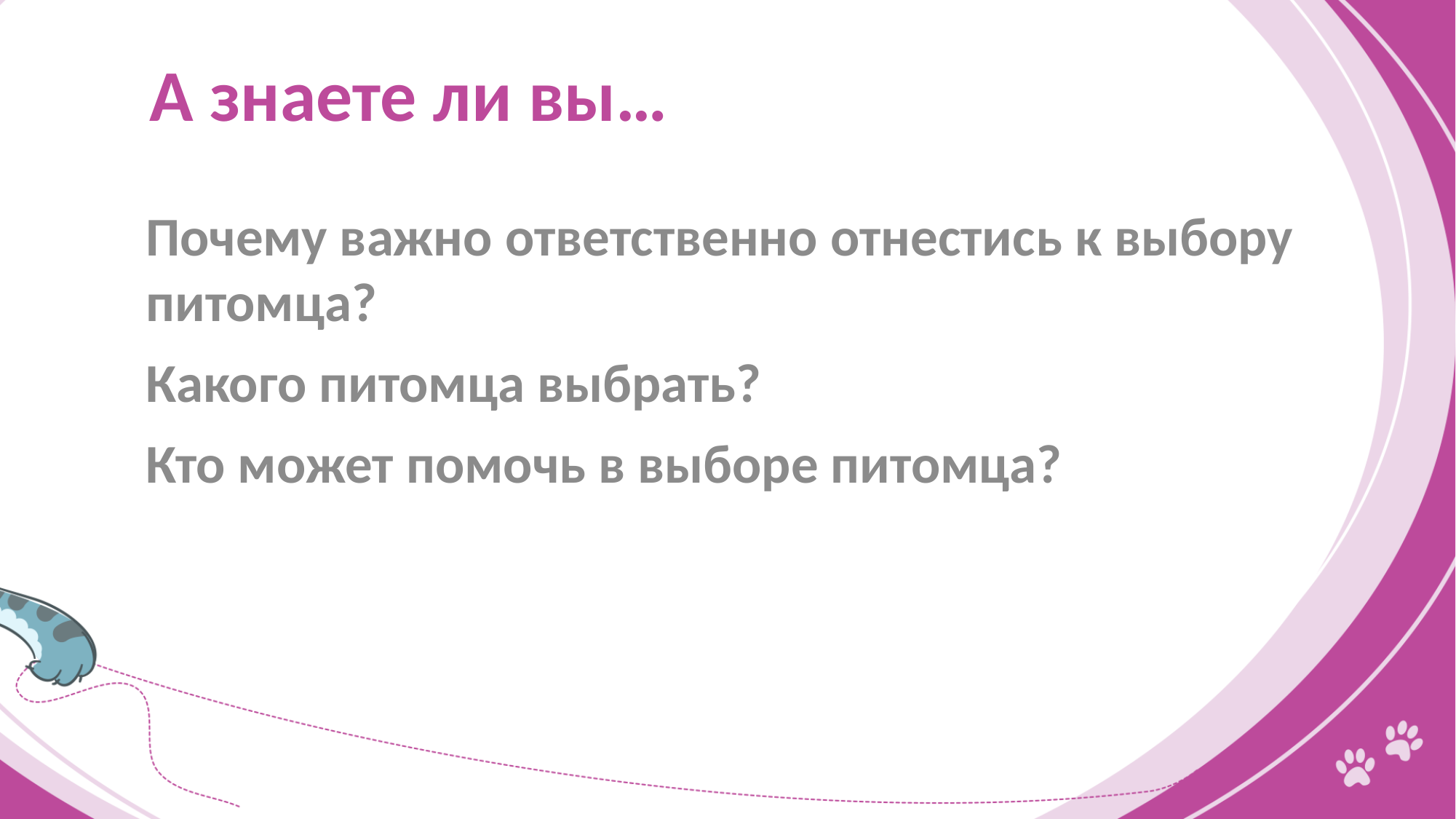

# А знаете ли вы…
Почему важно ответственно отнестись к выбору питомца?
Какого питомца выбрать?
Кто может помочь в выборе питомца?